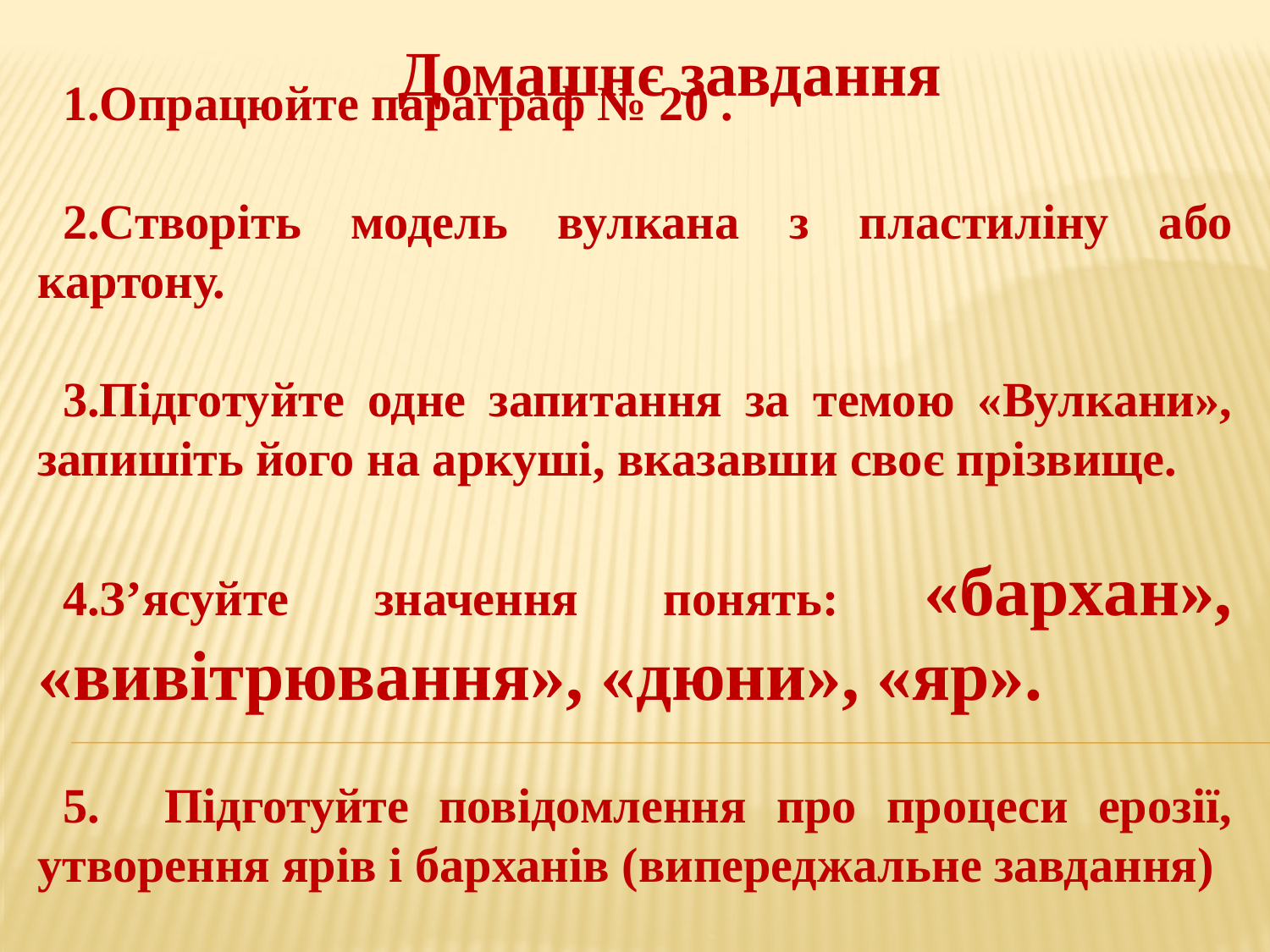

Домашнє завдання
Опрацюйте параграф № 20 .

Створіть модель вулкана з пластиліну або картону.

Підготуйте одне запитання за темою «Вулкани», запишіть його на аркуші, вказавши своє прізвище.

З’ясуйте значення понять: «бархан», «вивітрювання», «дюни», «яр».

5.	Підготуйте повідомлення про процеси ерозії, утворення ярів і барханів (випереджальне завдання)